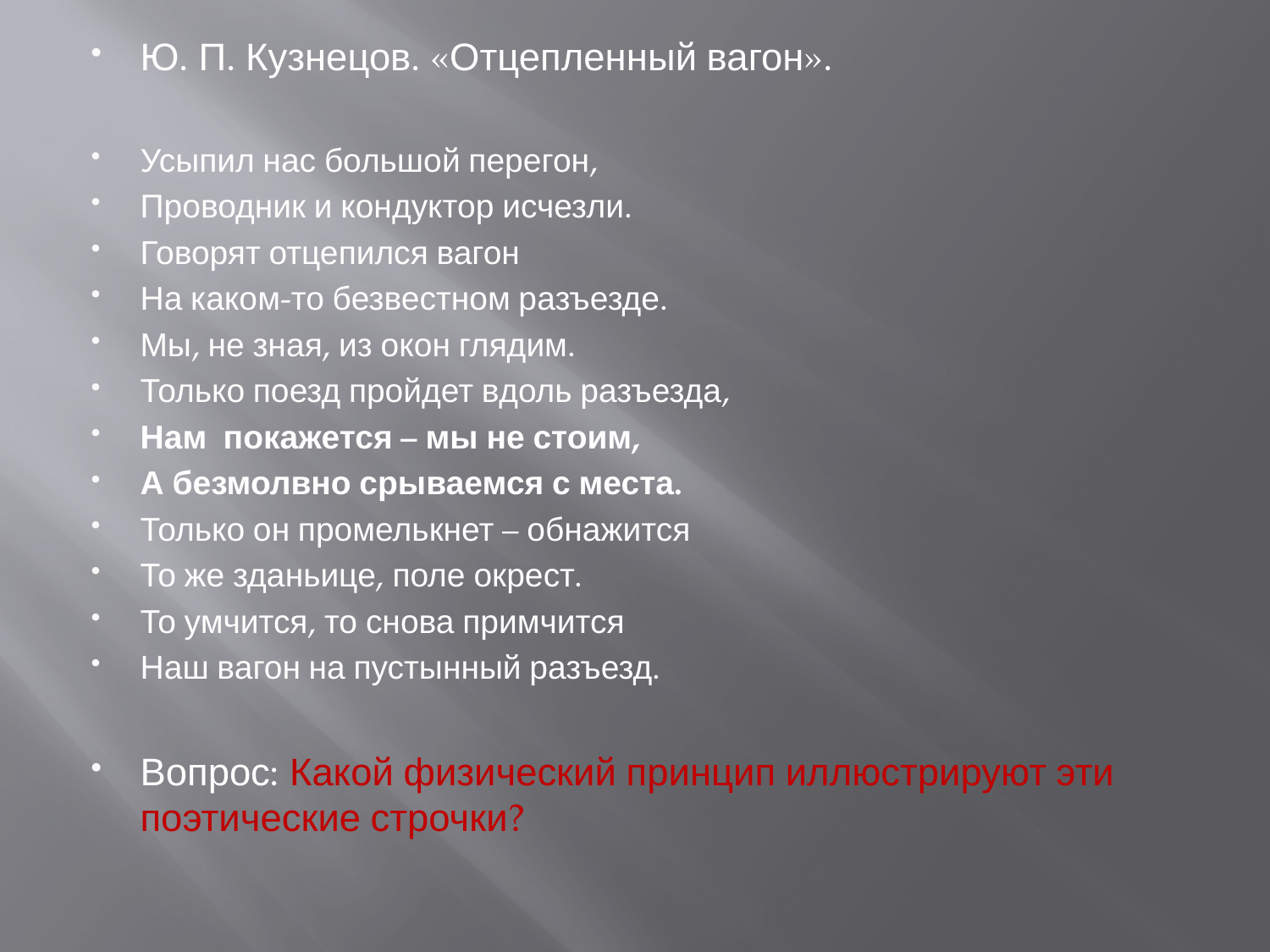

Ю. П. Кузнецов. «Отцепленный вагон».

Усыпил нас большой перегон,
Проводник и кондуктор исчезли.
Говорят отцепился вагон
На каком-то безвестном разъезде.
Мы, не зная, из окон глядим.
Только поезд пройдет вдоль разъезда,
Нам  покажется – мы не стоим,
А безмолвно срываемся с места.
Только он промелькнет – обнажится
То же зданьице, поле окрест.
То умчится, то снова примчится
Наш вагон на пустынный разъезд.

Вопрос: Какой физический принцип иллюстрируют эти поэтические строчки?